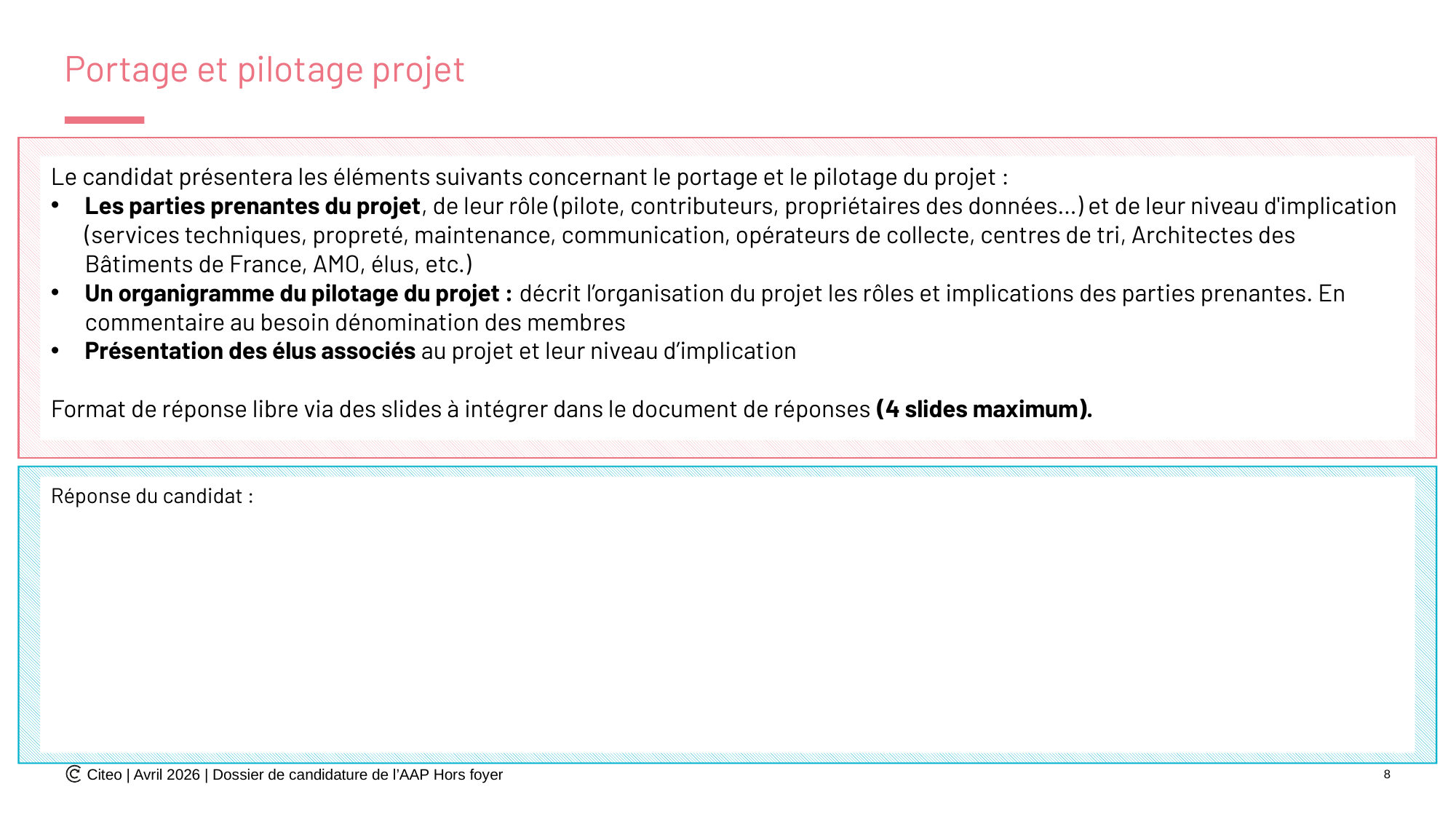

# Portage et pilotage projet

Le candidat présentera les éléments suivants concernant le portage et le pilotage du projet :
Les parties prenantes du projet, de leur rôle (pilote, contributeurs, propriétaires des données…) et de leur niveau d'implication (services techniques, propreté, maintenance, communication, opérateurs de collecte, centres de tri, Architectes des Bâtiments de France, AMO, élus, etc.)
Un organigramme du pilotage du projet : décrit l’organisation du projet les rôles et implications des parties prenantes. En commentaire au besoin dénomination des membres
Présentation des élus associés au projet et leur niveau d’implication

Format de réponse libre via des slides à intégrer dans le document de réponses (4 slides maximum).

Réponse du candidat :
Citeo | Avril 2026 | Dossier de candidature de l’AAP Hors foyer
8